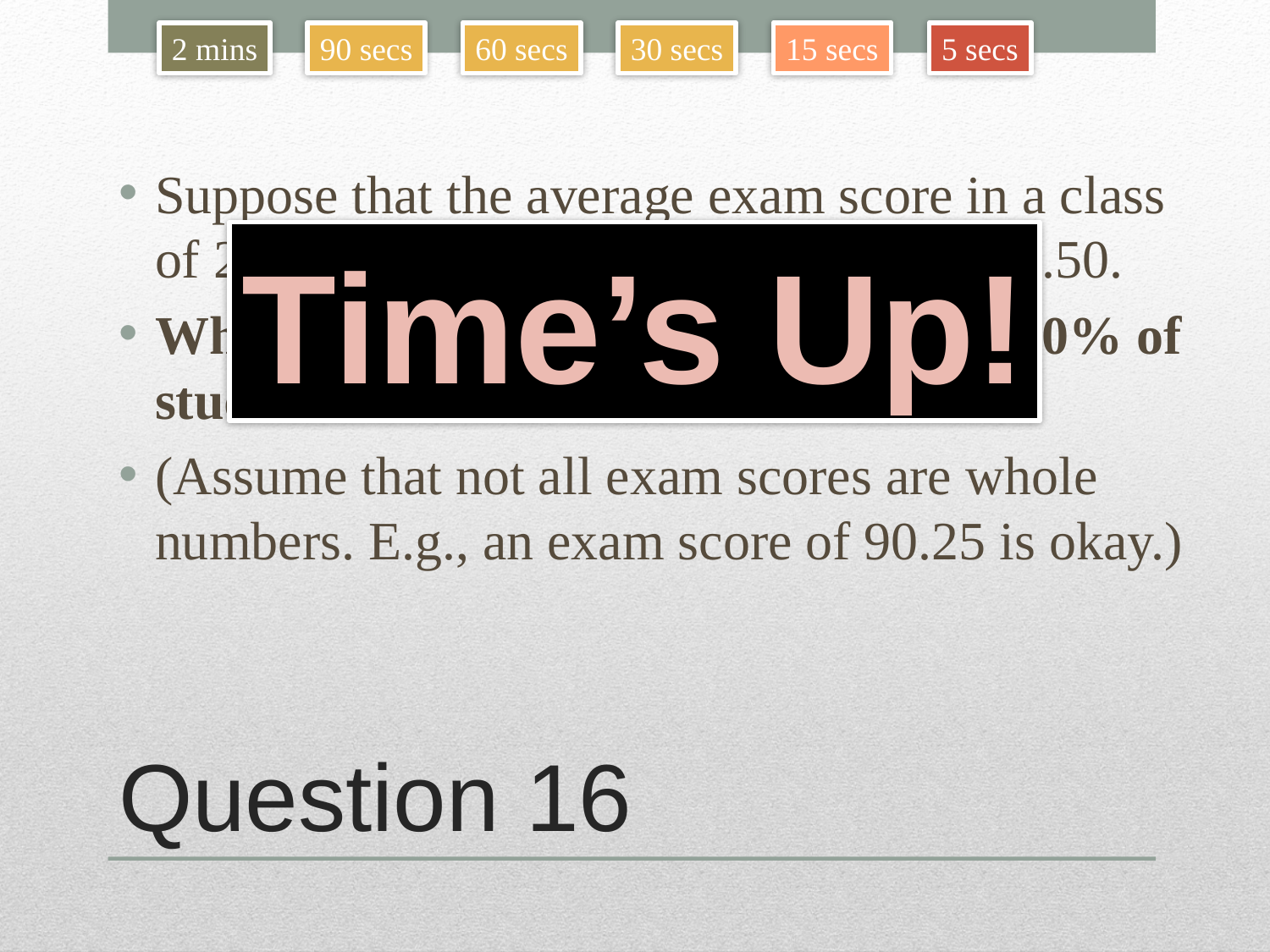

2 mins
90 secs
60 secs
30 secs
15 secs
5 secs
Suppose that the average exam score in a class of 20 is 82%. The standard deviation is 2.50.
What exam score cuts off the bottom 20% of students?
(Assume that not all exam scores are whole numbers. E.g., an exam score of 90.25 is okay.)
Time’s Up!
# Question 16